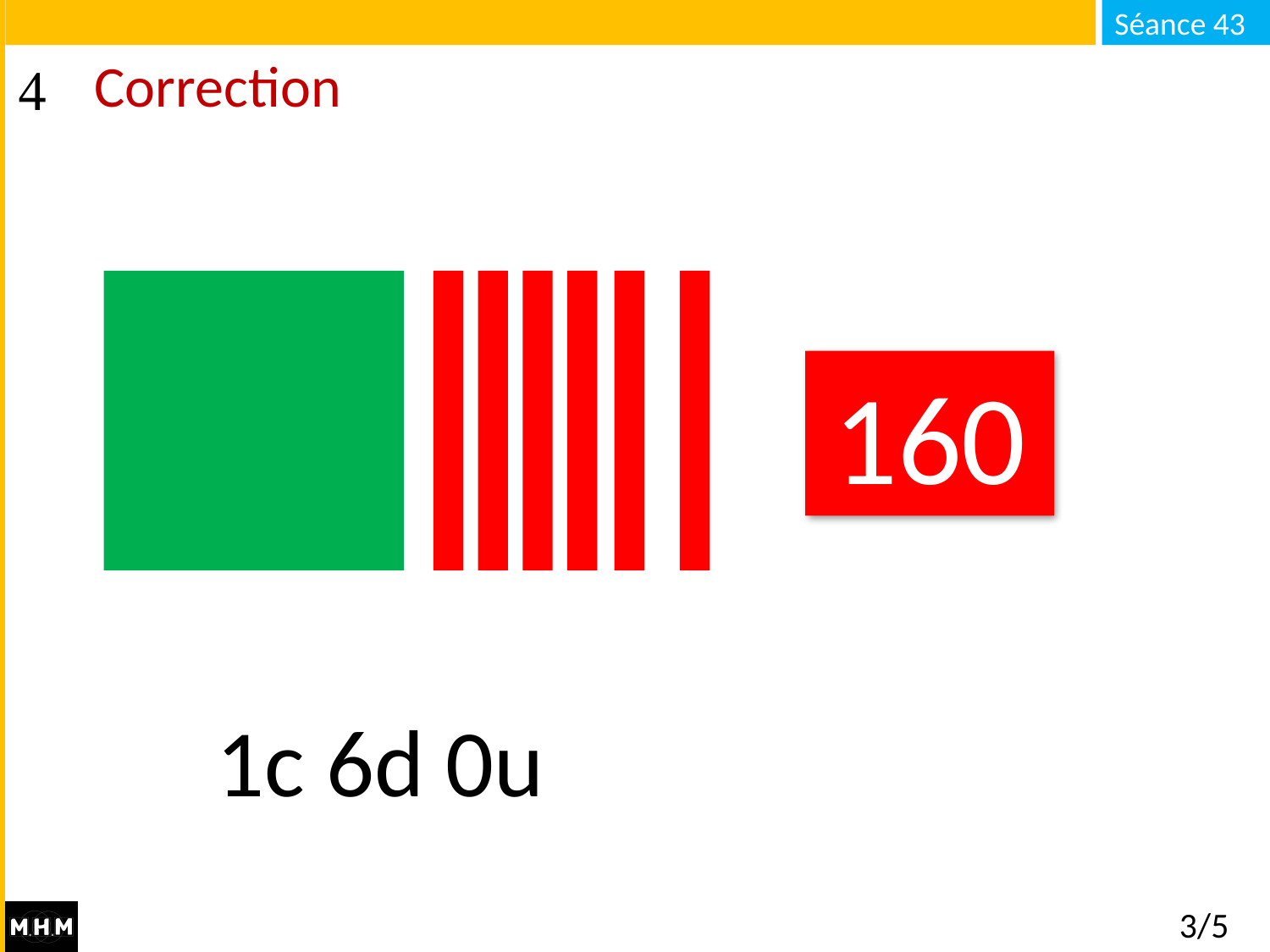

# Correction

160
1c 6d 0u
3/5